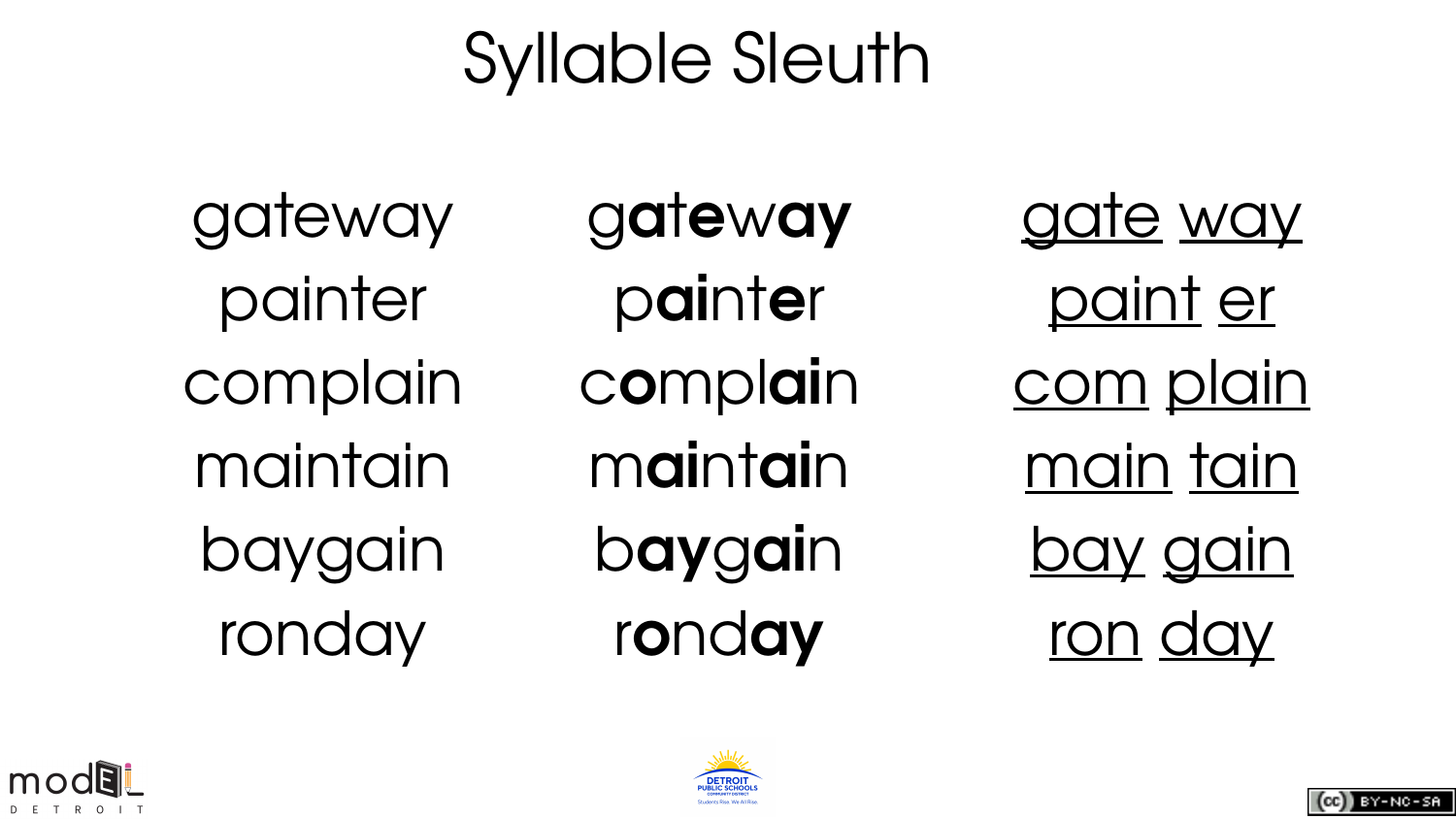

# Syllable Sleuth
gateway
painter
complain
maintain
baygain
ronday

gate way
paint er
com plain
main tain
bay gain
ron day

gateway
painter
complain
maintain
baygain
ronday